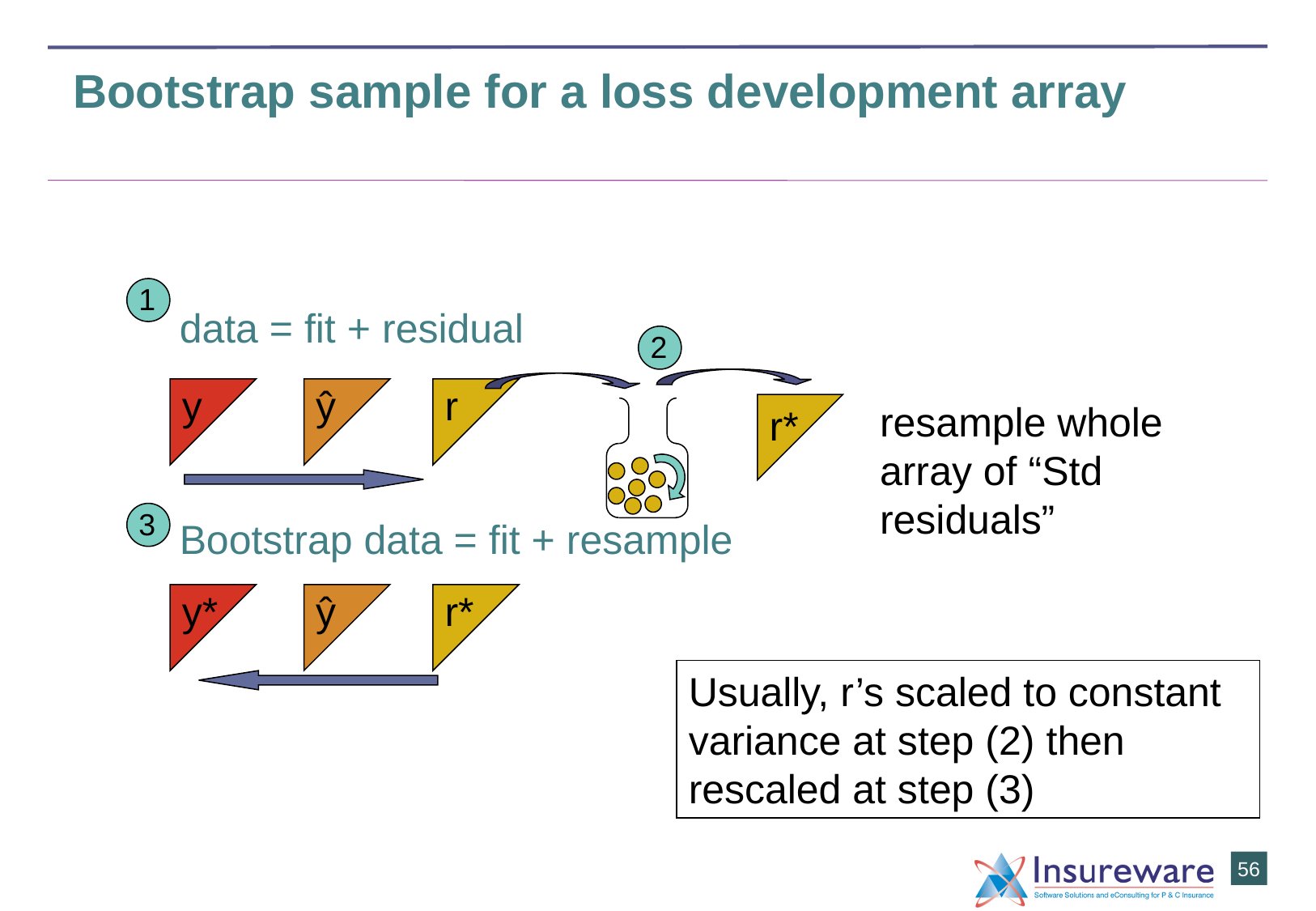

# Bootstrap sample for a loss development array

1
data = fit + residual

=

Bootstrap data = fit + resample

2

y
ŷ
r

resample whole array of “Std residuals”

r*

3
y*
ŷ
r*

Usually, r’s scaled to constant variance at step (2) then rescaled at step (3)

56